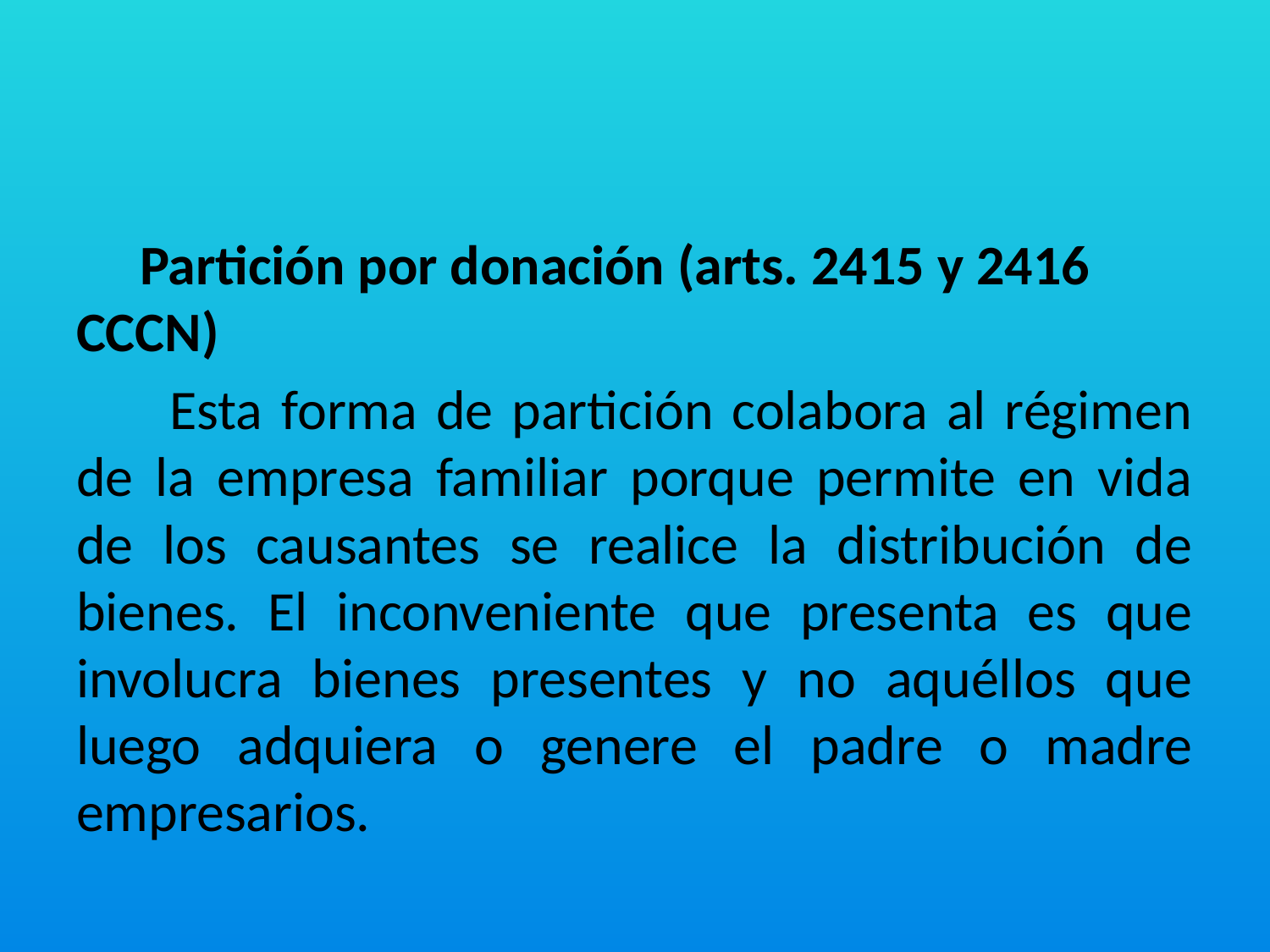

#
     Partición por donación (arts. 2415 y 2416 CCCN)
     Esta forma de partición colabora al régimen de la empresa familiar porque permite en vida de los causantes se realice la distribución de bienes. El inconveniente que presenta es que involucra bienes presentes y no aquéllos que luego adquiera o genere el padre o madre empresarios.